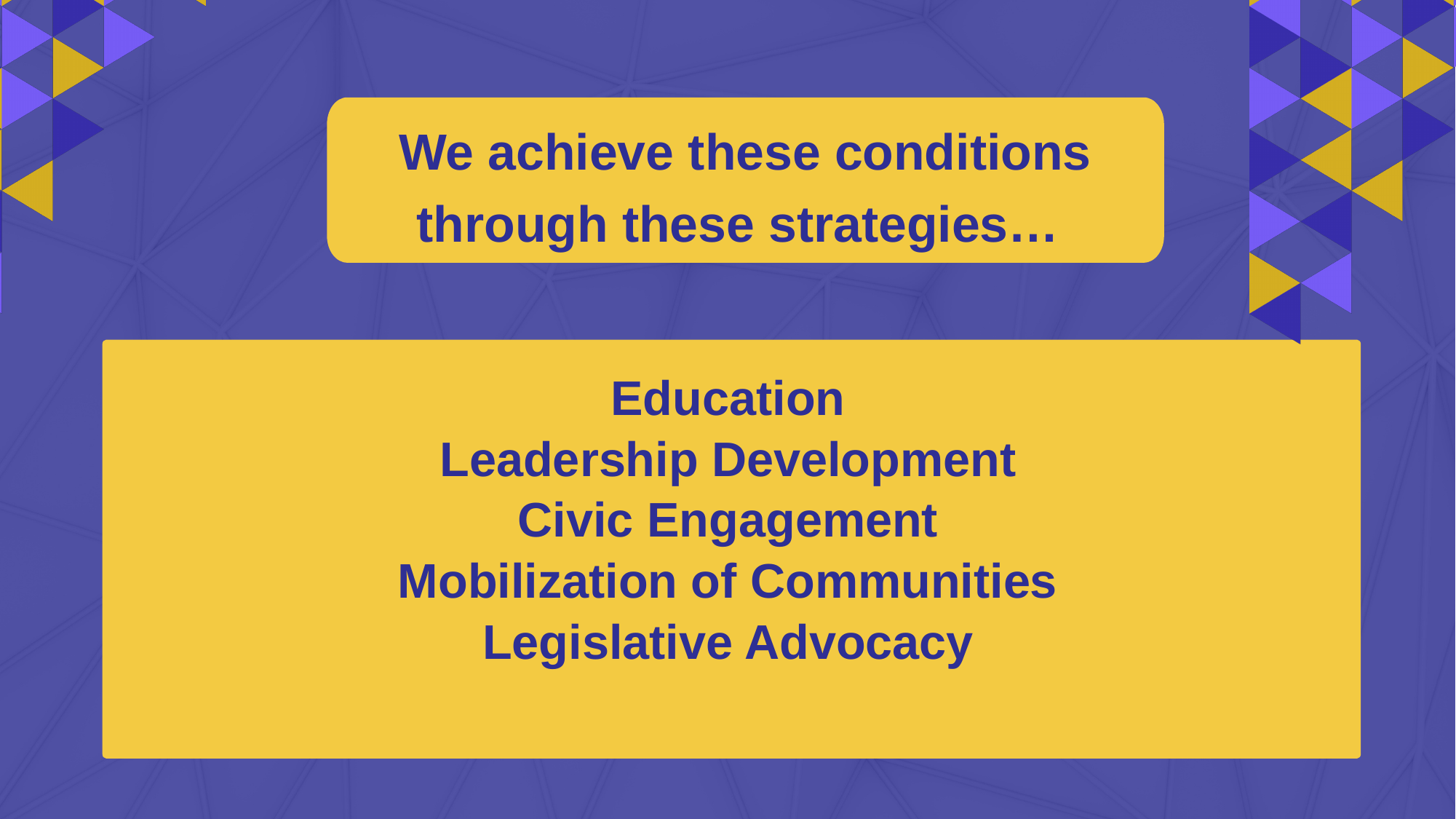

We achieve these conditions through these strategies…

Education
Leadership Development
Civic Engagement
Mobilization of Communities
Legislative Advocacy